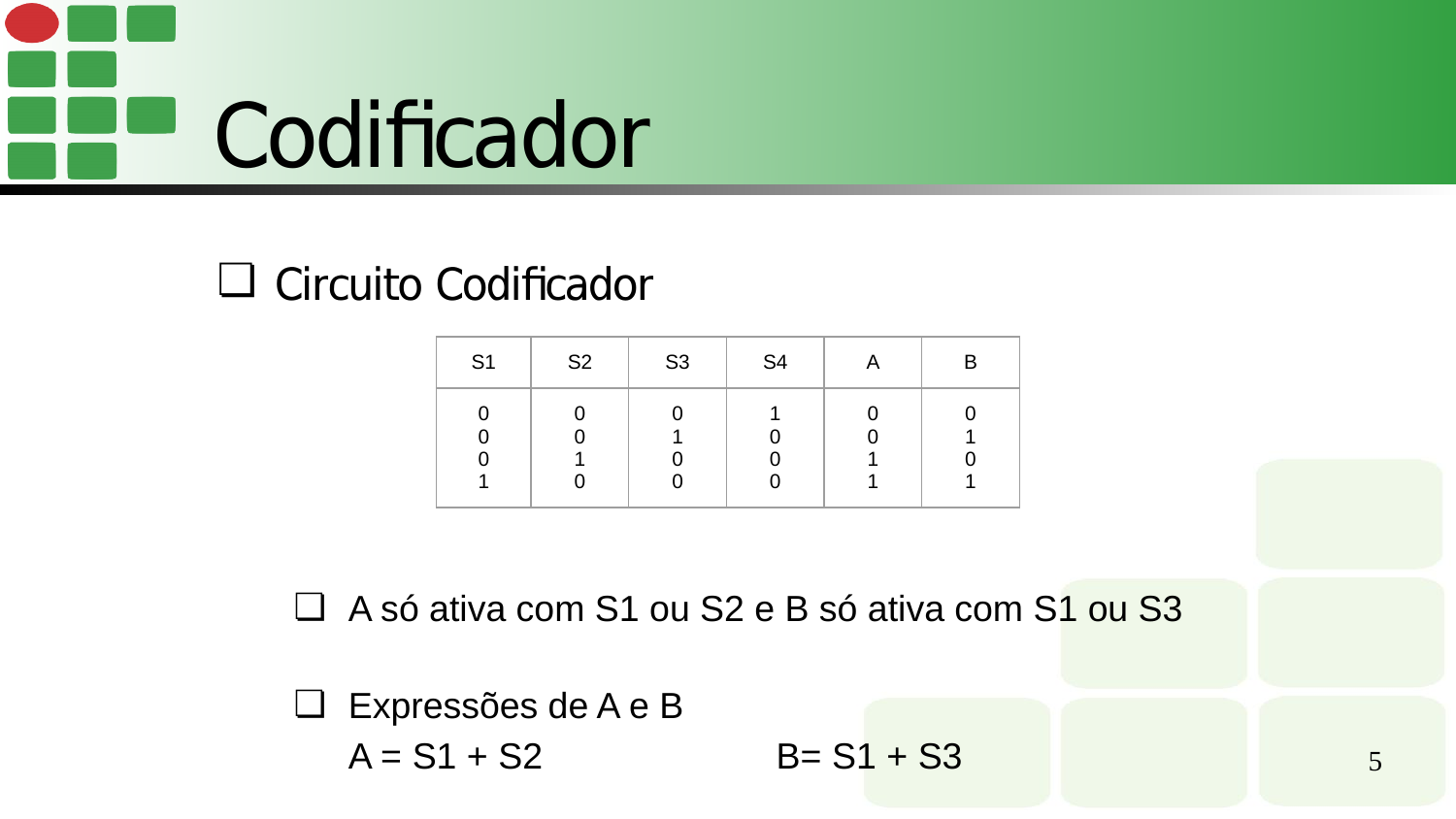

Codificador
Circuito Codificador
| S1 | S2 | S3 | S4 | A | B |
| --- | --- | --- | --- | --- | --- |
| 0 0 0 1 | 0 0 1 0 | 0 1 0 0 | 1 0 0 0 | 0 0 1 1 | 0 1 0 1 |
A só ativa com S1 ou S2 e B só ativa com S1 ou S3
Expressões de A e B
A = S1 + S2                       B= S1 + S3
5